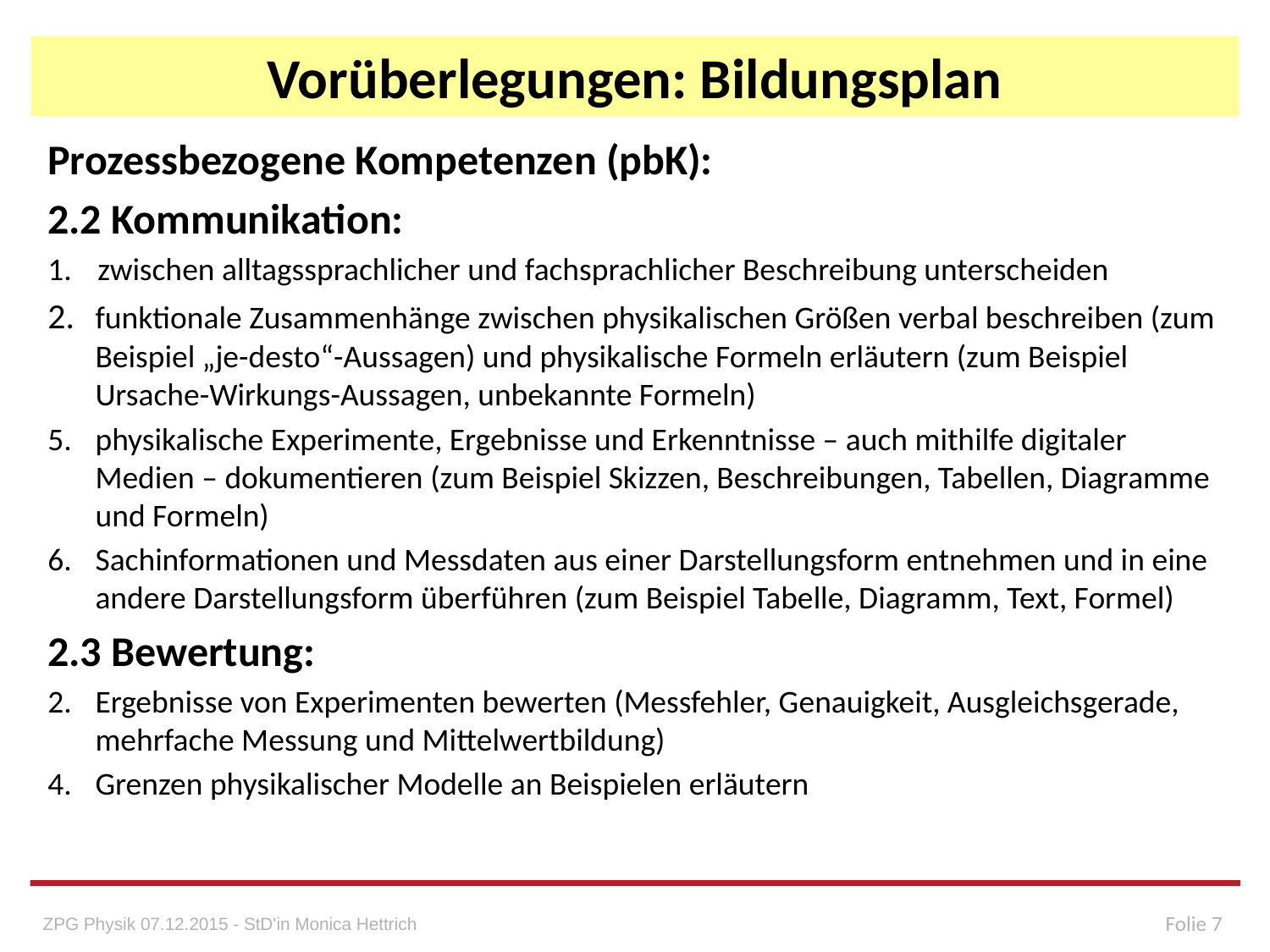

# Vorüberlegungen: Bildungsplan
Prozessbezogene Kompetenzen (pbK):
2.2 Kommunikation:
1. 	zwischen alltagssprachlicher und fachsprachlicher Beschreibung unterscheiden
2. 	funktionale Zusammenhänge zwischen physikalischen Größen verbal beschreiben (zum Beispiel „je-desto“-Aussagen) und physikalische Formeln erläutern (zum Beispiel Ursache-Wirkungs-Aussagen, unbekannte Formeln)
5. 	physikalische Experimente, Ergebnisse und Erkenntnisse – auch mithilfe digitaler Medien – dokumentieren (zum Beispiel Skizzen, Beschreibungen, Tabellen, Diagramme und Formeln)
6. 	Sachinformationen und Messdaten aus einer Darstellungsform entnehmen und in eine andere Darstellungsform überführen (zum Beispiel Tabelle, Diagramm, Text, Formel)
2.3 Bewertung:
2. 	Ergebnisse von Experimenten bewerten (Messfehler, Genauigkeit, Ausgleichsgerade, mehrfache Messung und Mittelwertbildung)
4. 	Grenzen physikalischer Modelle an Beispielen erläutern
Folie 7
ZPG Physik 07.12.2015 - StD'in Monica Hettrich